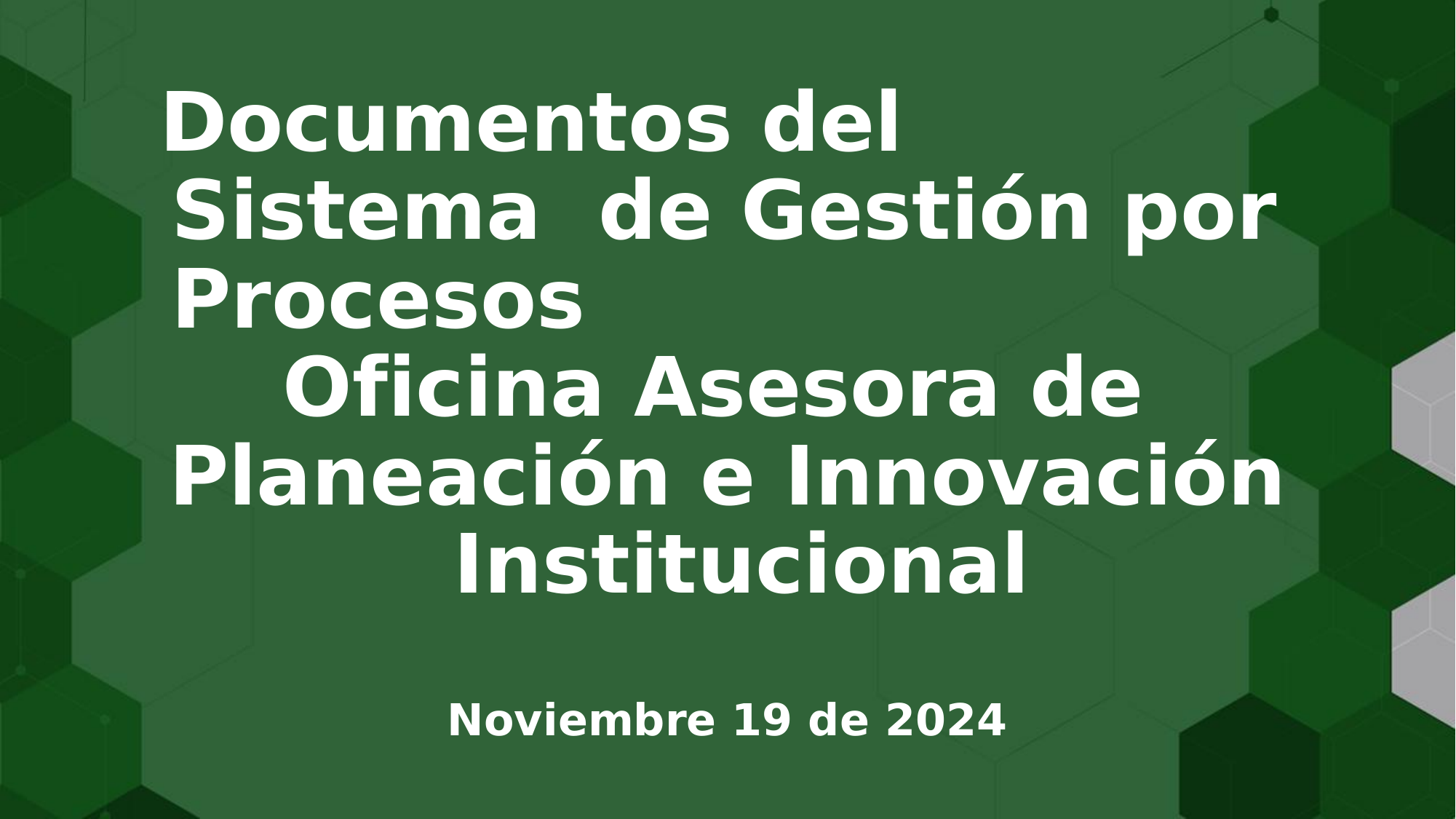

# Documentos del Sistema  de Gestión por Procesos
Oficina Asesora de  Planeación e Innovación  Institucional
Noviembre 19 de 2024